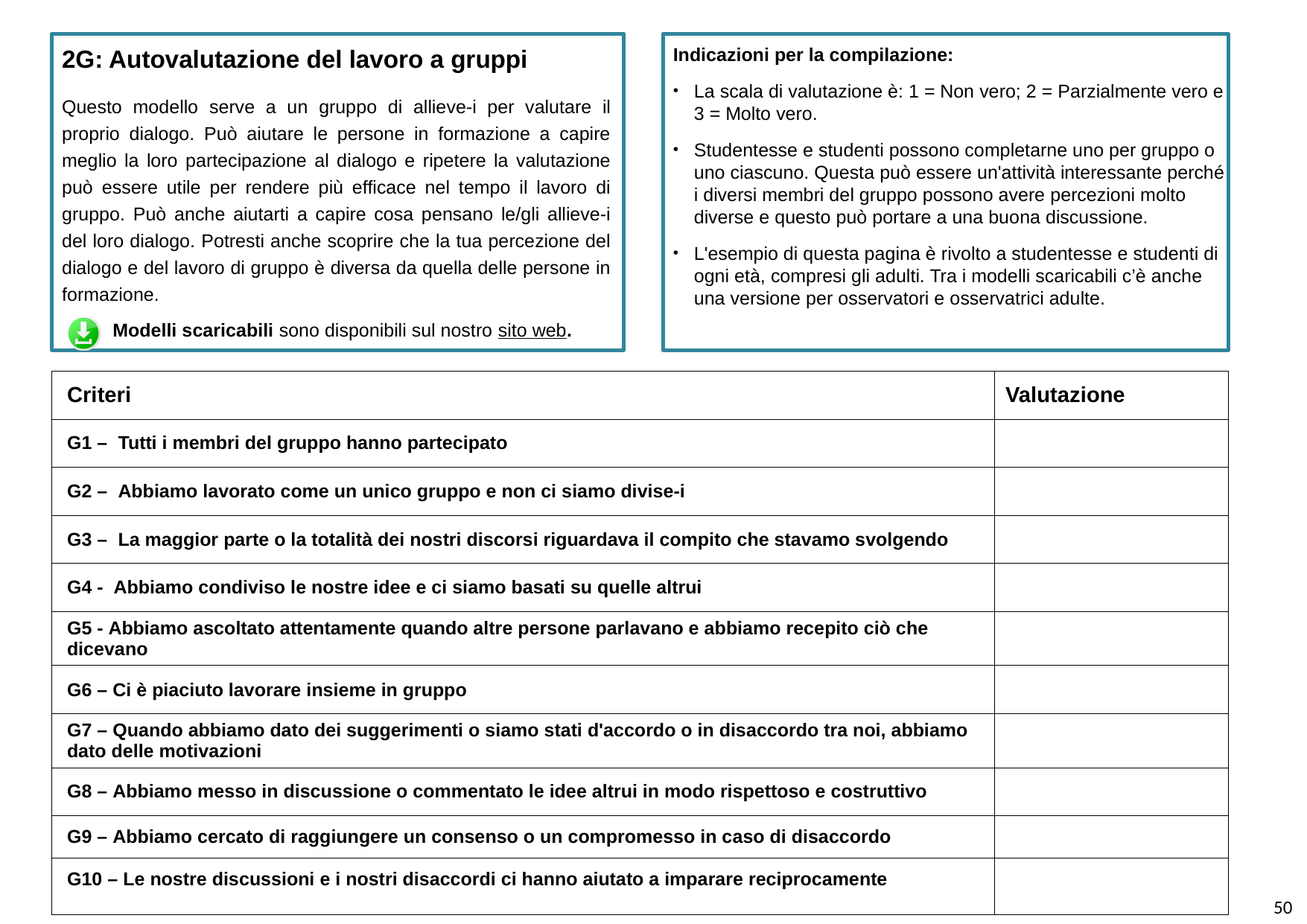

Indicazioni per la compilazione:
La scala di valutazione è: 1 = Non vero; 2 = Parzialmente vero e 3 = Molto vero.
Studentesse e studenti possono completarne uno per gruppo o uno ciascuno. Questa può essere un'attività interessante perché i diversi membri del gruppo possono avere percezioni molto diverse e questo può portare a una buona discussione.
L'esempio di questa pagina è rivolto a studentesse e studenti di ogni età, compresi gli adulti. Tra i modelli scaricabili c’è anche una versione per osservatori e osservatrici adulte.
2G: Autovalutazione del lavoro a gruppi

Questo modello serve a un gruppo di allieve-i per valutare il proprio dialogo. Può aiutare le persone in formazione a capire meglio la loro partecipazione al dialogo e ripetere la valutazione può essere utile per rendere più efficace nel tempo il lavoro di gruppo. Può anche aiutarti a capire cosa pensano le/gli allieve-i del loro dialogo. Potresti anche scoprire che la tua percezione del dialogo e del lavoro di gruppo è diversa da quella delle persone in formazione.
             Modelli scaricabili sono disponibili sul nostro sito web.

| Criteri | Valutazione |
| --- | --- |
| G1 – Tutti i membri del gruppo hanno partecipato |  |
| G2 – Abbiamo lavorato come un unico gruppo e non ci siamo divise-i |  |
| G3 – La maggior parte o la totalità dei nostri discorsi riguardava il compito che stavamo svolgendo |  |
| G4 - Abbiamo condiviso le nostre idee e ci siamo basati su quelle altrui |  |
| G5 - Abbiamo ascoltato attentamente quando altre persone parlavano e abbiamo recepito ciò che dicevano |  |
| G6 – Ci è piaciuto lavorare insieme in gruppo |  |
| G7 – Quando abbiamo dato dei suggerimenti o siamo stati d'accordo o in disaccordo tra noi, abbiamo dato delle motivazioni |  |
| G8 – Abbiamo messo in discussione o commentato le idee altrui in modo rispettoso e costruttivo |  |
| G9 – Abbiamo cercato di raggiungere un consenso o un compromesso in caso di disaccordo |  |
| G10 – Le nostre discussioni e i nostri disaccordi ci hanno aiutato a imparare reciprocamente |  |
50